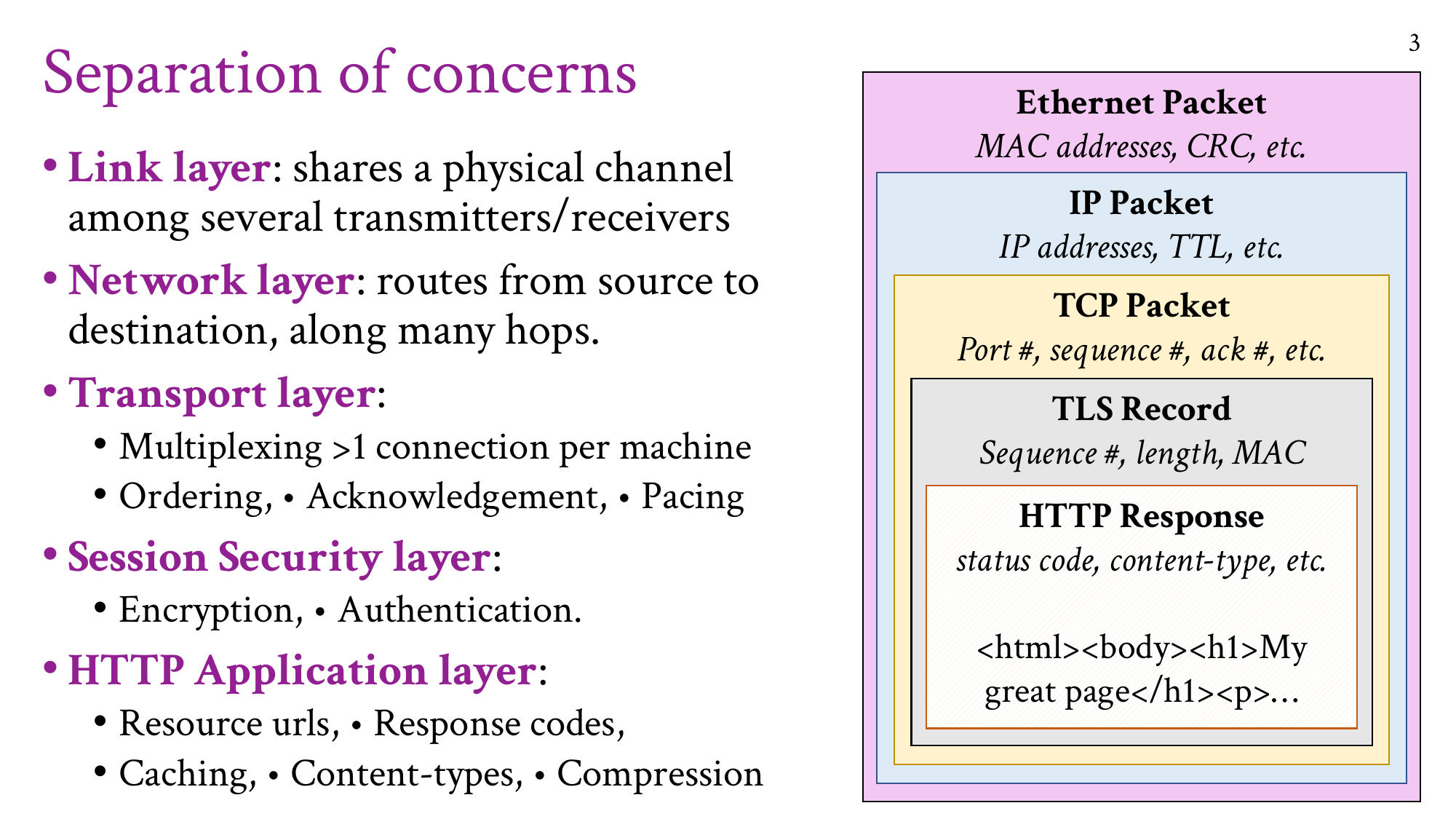

# Separation of concerns
Ethernet Packet
MAC addresses, CRC, etc.

Ethernet payload
Link layer: shares a physical channel among several transmitters/receivers
Network layer: routes from source to destination, along many hops.
Transport layer:
Multiplexing >1 connection per machine
Ordering, • Acknowledgement, • Pacing
Session Security layer:
Encryption, • Authentication.
HTTP Application layer:
Resource urls, • Response codes,
Caching, • Content-types, • Compression

IP Packet
IP addresses, TTL, etc.

IP payload
TCP Packet
Port #, sequence #, ack #, etc.

TCP payload
TLS Record
Sequence #, length, MAC

TLS payload
HTTP Response
status code, content-type, etc.

<html><body><h1>My great page</h1><p>…